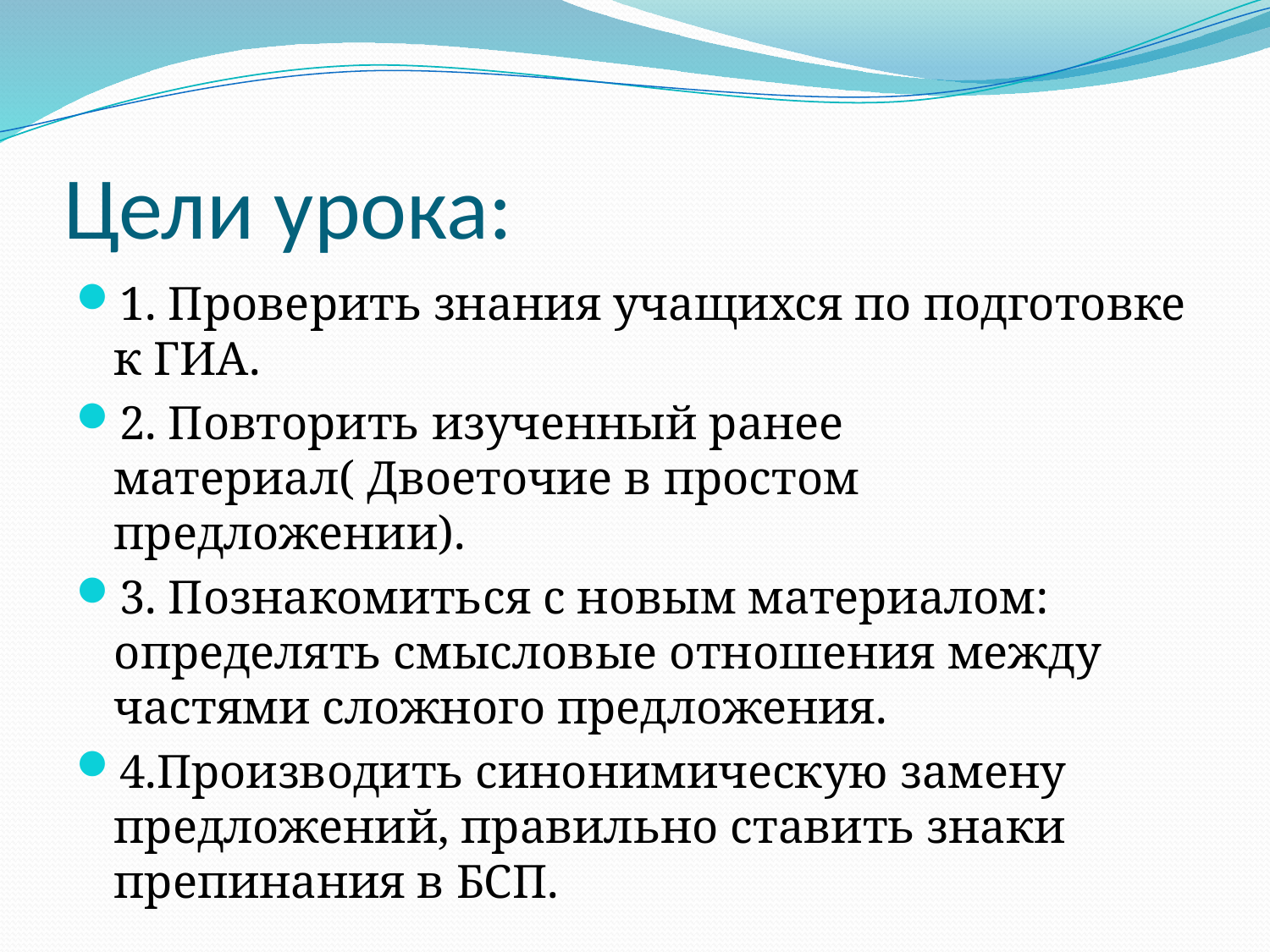

# Цели урока:
1. Проверить знания учащихся по подготовке к ГИА.
2. Повторить изученный ранее материал( Двоеточие в простом предложении).
3. Познакомиться с новым материалом: определять смысловые отношения между частями сложного предложения.
4.Производить синонимическую замену предложений, правильно ставить знаки препинания в БСП.